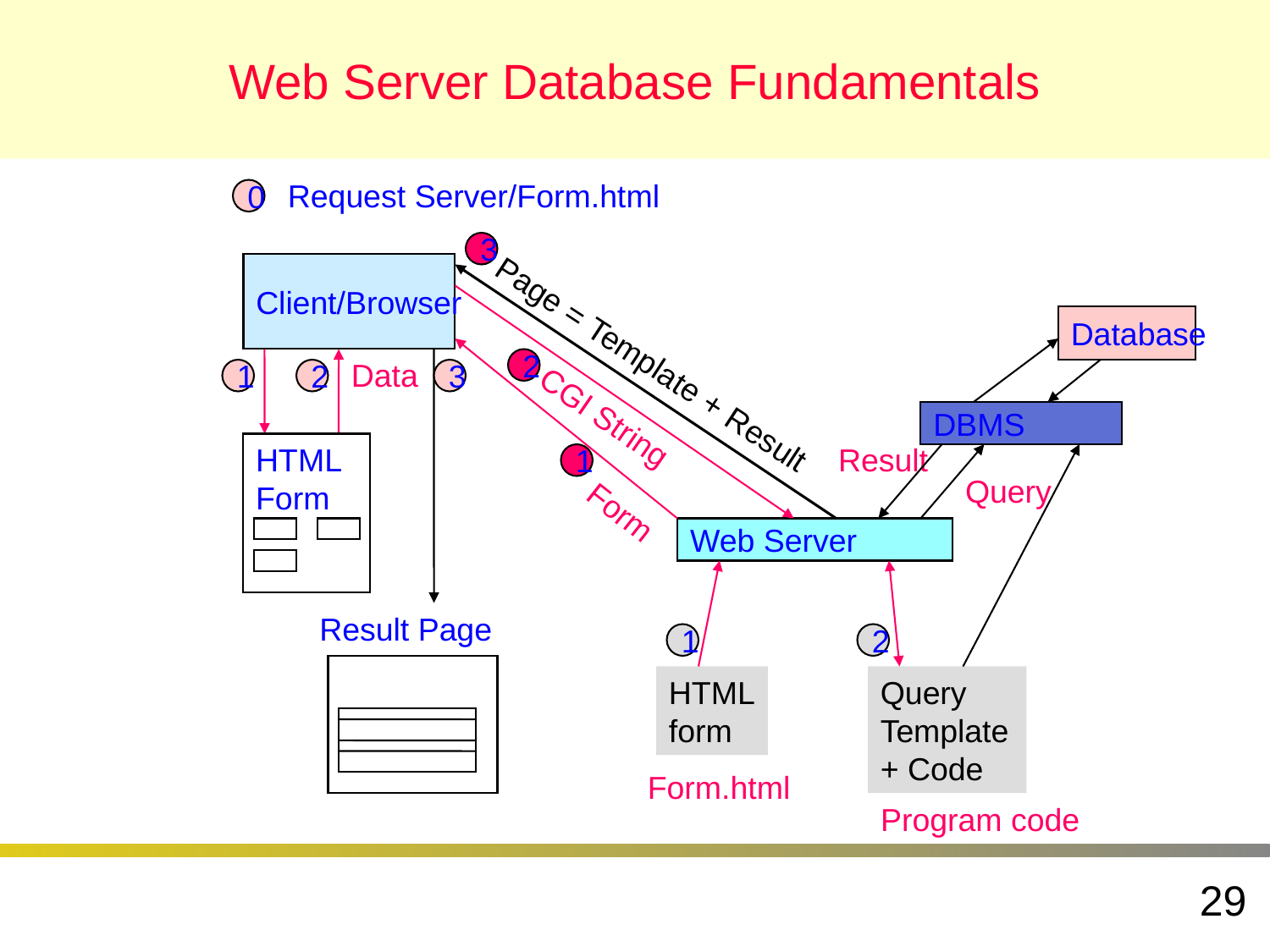

# Web Server Database Fundamentals
Request Server/Form.html
0
3
Client/Browser

Database

Page = Template + Result

Data

2
1
2
3

CGI String
DBMS
HTML
Form
Result
1

Query
Form

Web Server

Result Page
1
2

HTML
form
Query
Template
+ Code

Form.html
Program code
29